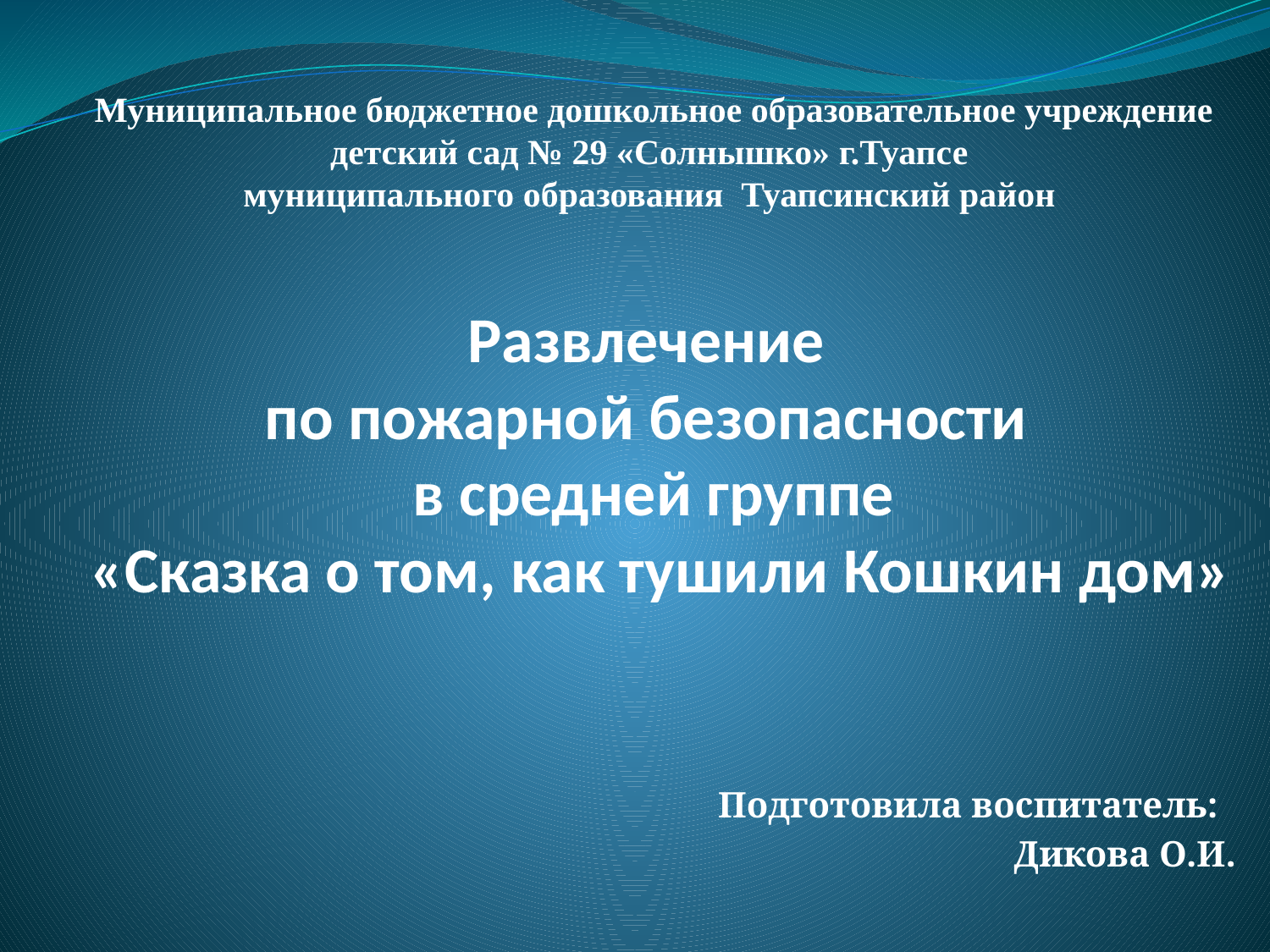

# Муниципальное бюджетное дошкольное образовательное учреждение детский сад № 29 «Солнышко» г.Туапсе муниципального образования  Туапсинский район Развлечение по пожарной безопасности в средней группе «Сказка о том, как тушили Кошкин дом»
Подготовила воспитатель:
Дикова О.И.